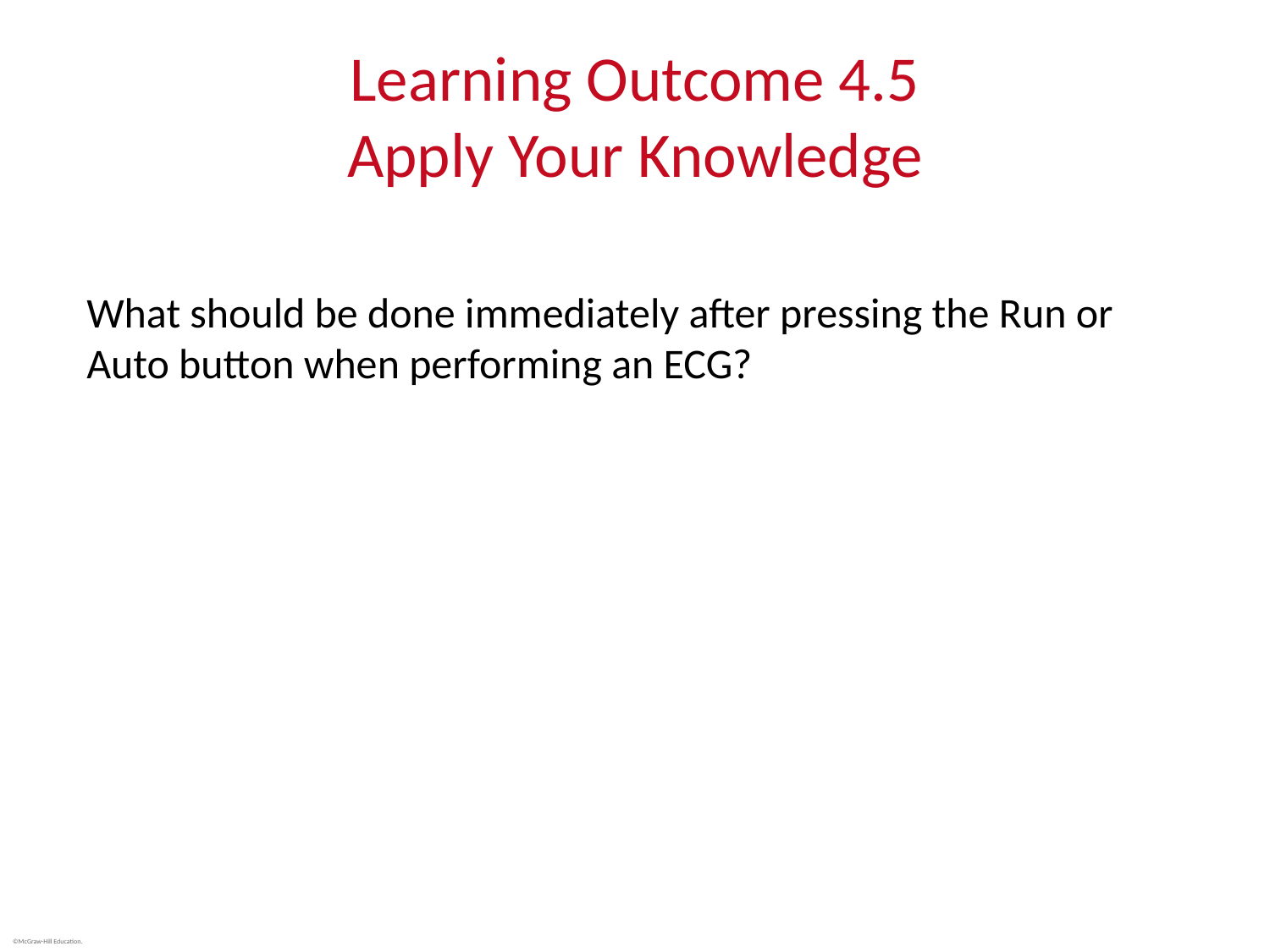

# Learning Outcome 4.5 Apply Your Knowledge
What should be done immediately after pressing the Run or Auto button when performing an ECG?